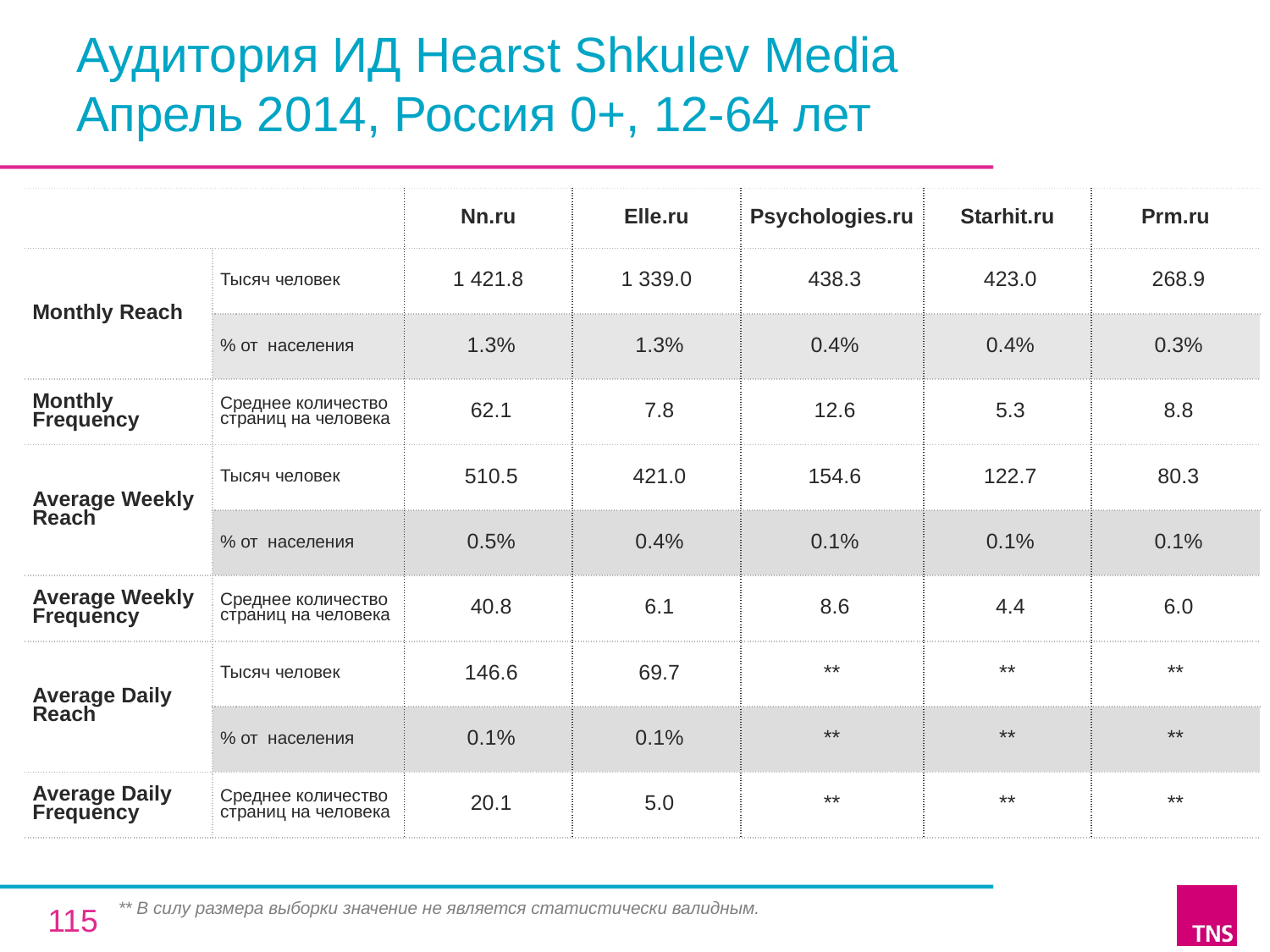

# Аудитория ИД Hearst Shkulev Media Апрель 2014, Россия 0+, 12-64 лет
|  |  | Nn.ru | Elle.ru | Psychologies.ru | Starhit.ru | Prm.ru |
| --- | --- | --- | --- | --- | --- | --- |
| Monthly Reach | Тысяч человек | 1 421.8 | 1 339.0 | 438.3 | 423.0 | 268.9 |
|  | % от населения | 1.3% | 1.3% | 0.4% | 0.4% | 0.3% |
| Monthly Frequency | Среднее количество страниц на человека | 62.1 | 7.8 | 12.6 | 5.3 | 8.8 |
| Average Weekly Reach | Тысяч человек | 510.5 | 421.0 | 154.6 | 122.7 | 80.3 |
|  | % от населения | 0.5% | 0.4% | 0.1% | 0.1% | 0.1% |
| Average Weekly Frequency | Среднее количество страниц на человека | 40.8 | 6.1 | 8.6 | 4.4 | 6.0 |
| Average Daily Reach | Тысяч человек | 146.6 | 69.7 | \*\* | \*\* | \*\* |
|  | % от населения | 0.1% | 0.1% | \*\* | \*\* | \*\* |
| Average Daily Frequency | Среднее количество страниц на человека | 20.1 | 5.0 | \*\* | \*\* | \*\* |
** В силу размера выборки значение не является статистически валидным.
115